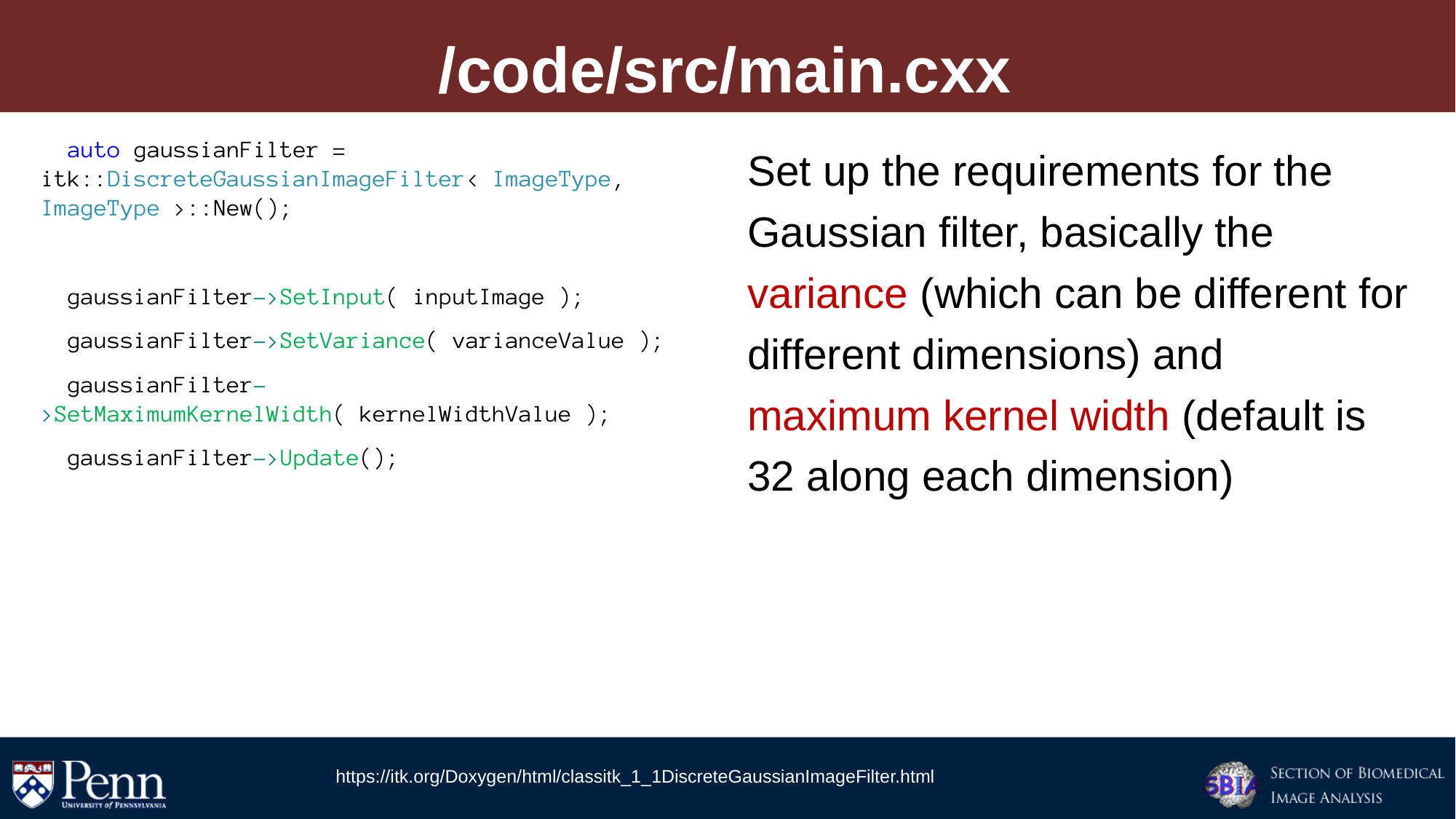

# /code/src/main.cxx
  auto gaussianFilter = itk::DiscreteGaussianImageFilter< ImageType, ImageType >::New();

  gaussianFilter->SetInput( inputImage );
  gaussianFilter->SetVariance( varianceValue );
  gaussianFilter->SetMaximumKernelWidth( kernelWidthValue );
  gaussianFilter->Update();
Set up the requirements for the Gaussian filter, basically the variance (which can be different for different dimensions) and maximum kernel width (default is 32 along each dimension)
https://itk.org/Doxygen/html/classitk_1_1DiscreteGaussianImageFilter.html